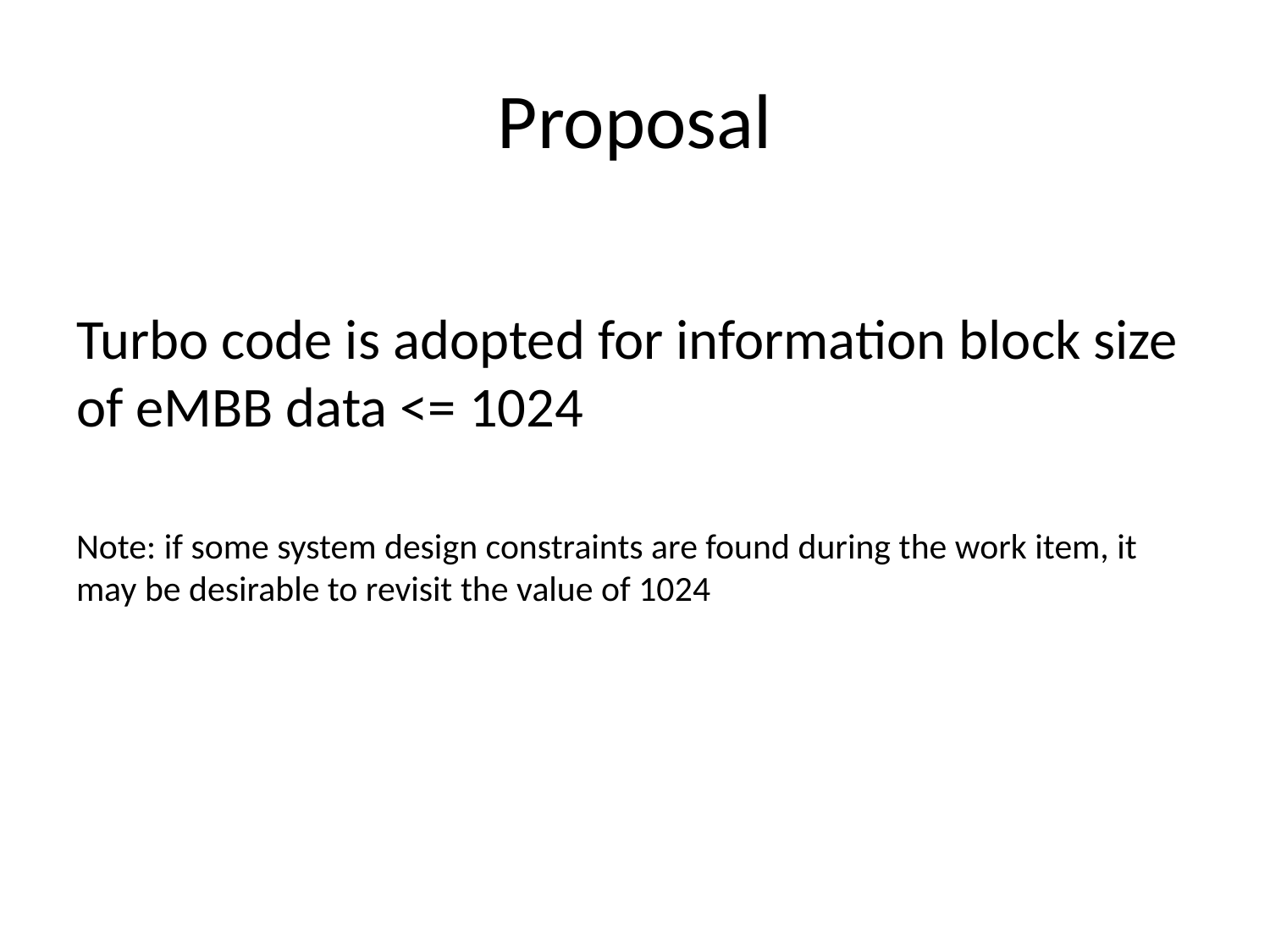

# Proposal
Turbo code is adopted for information block size of eMBB data <= 1024

Note: if some system design constraints are found during the work item, it may be desirable to revisit the value of 1024